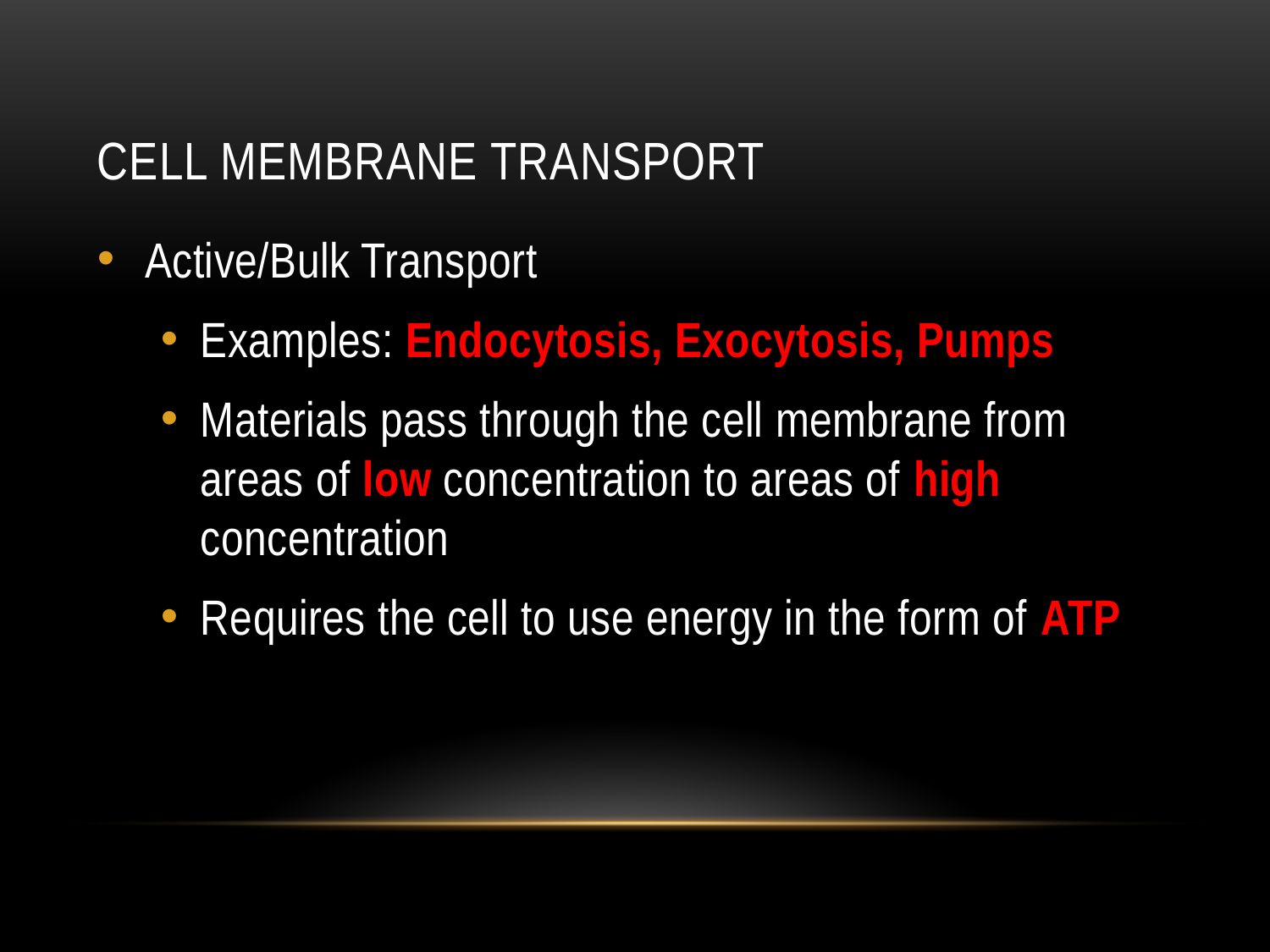

# Cell Membrane transport
Active/Bulk Transport
Examples: Endocytosis, Exocytosis, Pumps
Materials pass through the cell membrane from areas of low concentration to areas of high concentration
Requires the cell to use energy in the form of ATP